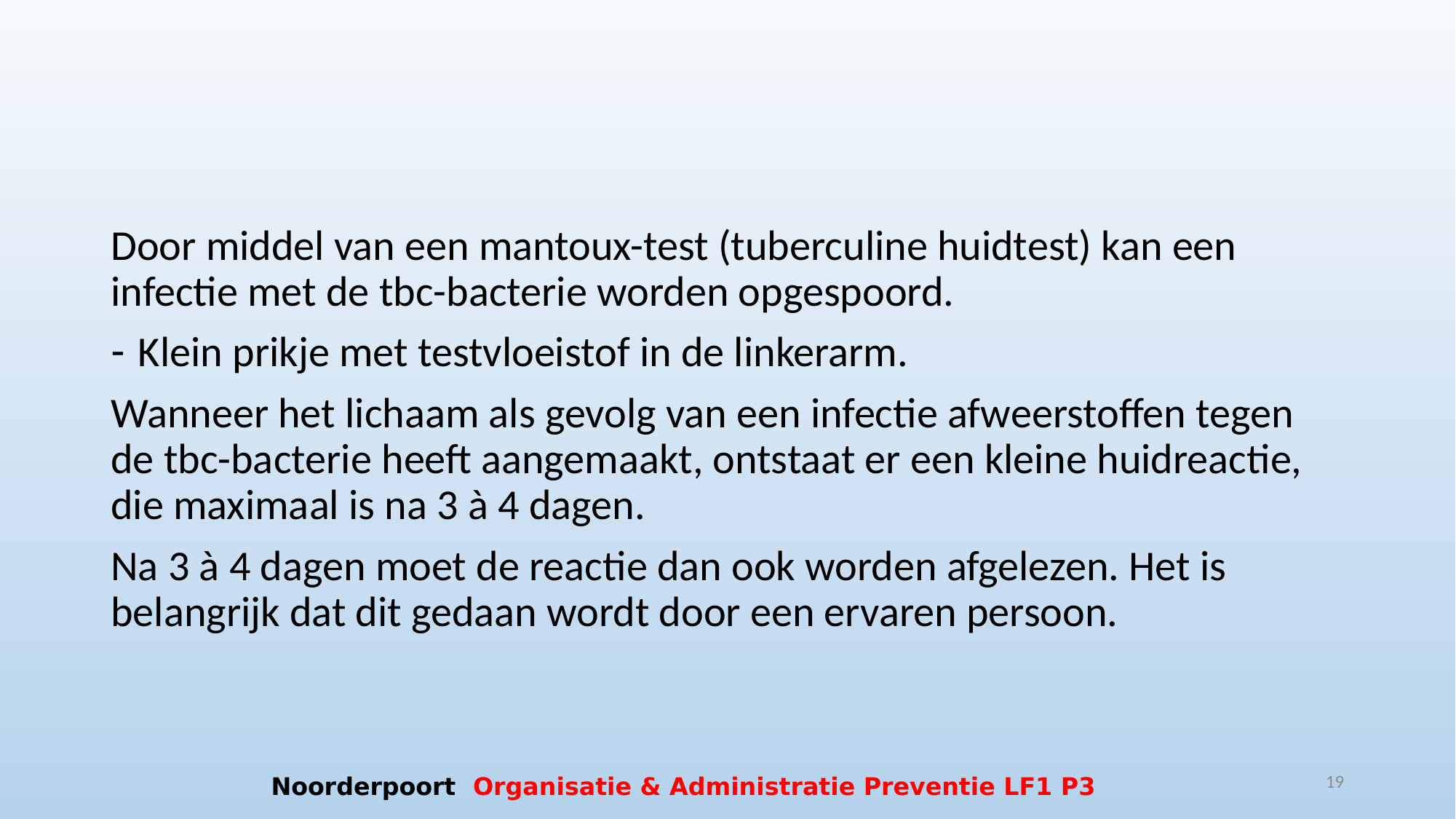

#
Door middel van een mantoux-test (tuberculine huidtest) kan een infectie met de tbc-bacterie worden opgespoord.
Klein prikje met testvloeistof in de linkerarm.
Wanneer het lichaam als gevolg van een infectie afweerstoffen tegen de tbc-bacterie heeft aangemaakt, ontstaat er een kleine huidreactie, die maximaal is na 3 à 4 dagen.
Na 3 à 4 dagen moet de reactie dan ook worden afgelezen. Het is belangrijk dat dit gedaan wordt door een ervaren persoon.
19
Noorderpoort  Organisatie & Administratie Preventie LF1 P3